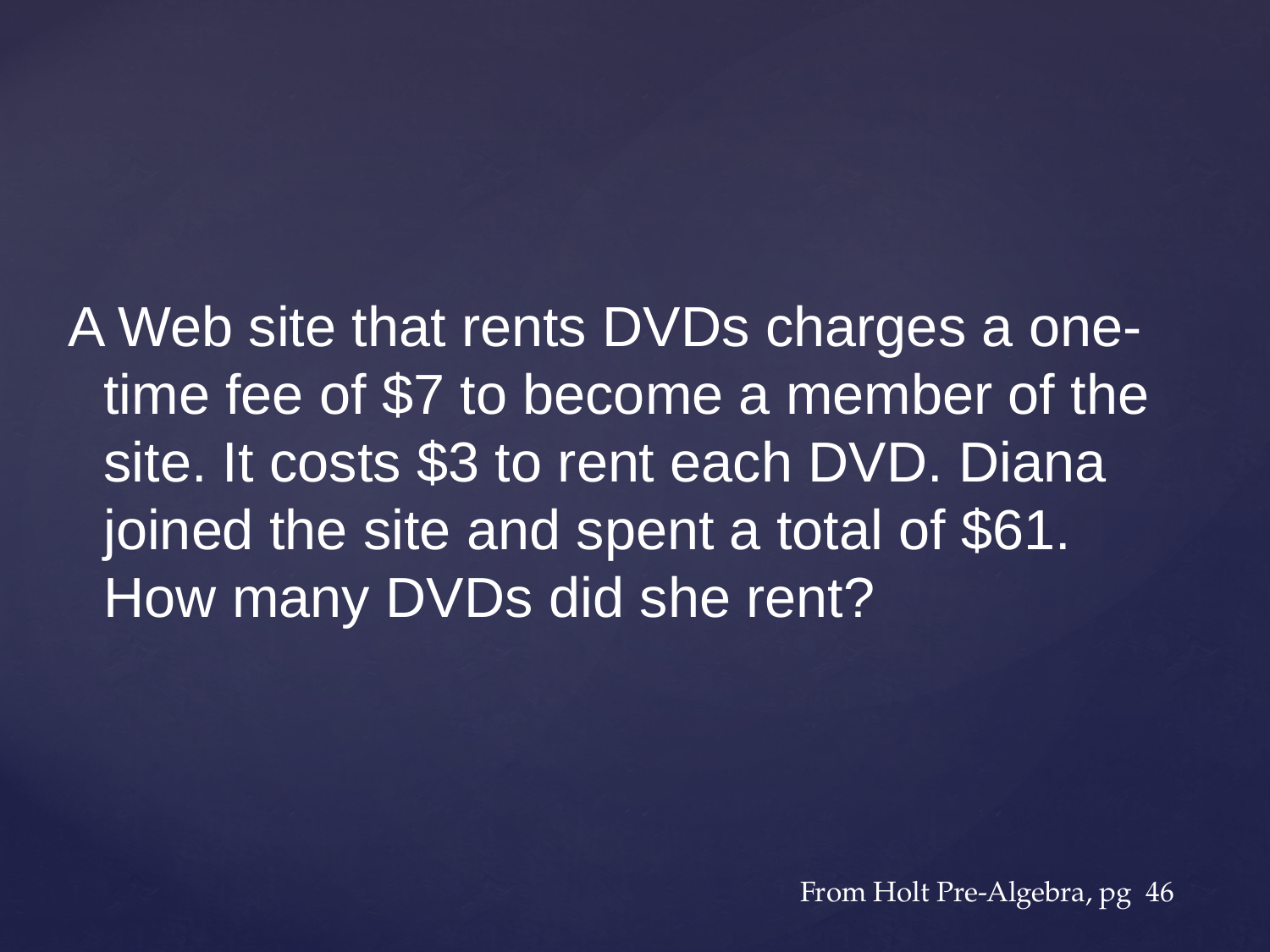

#
A Web site that rents DVDs charges a one-time fee of $7 to become a member of the site. It costs $3 to rent each DVD. Diana joined the site and spent a total of $61. How many DVDs did she rent?

From Holt Pre-Algebra, pg  46